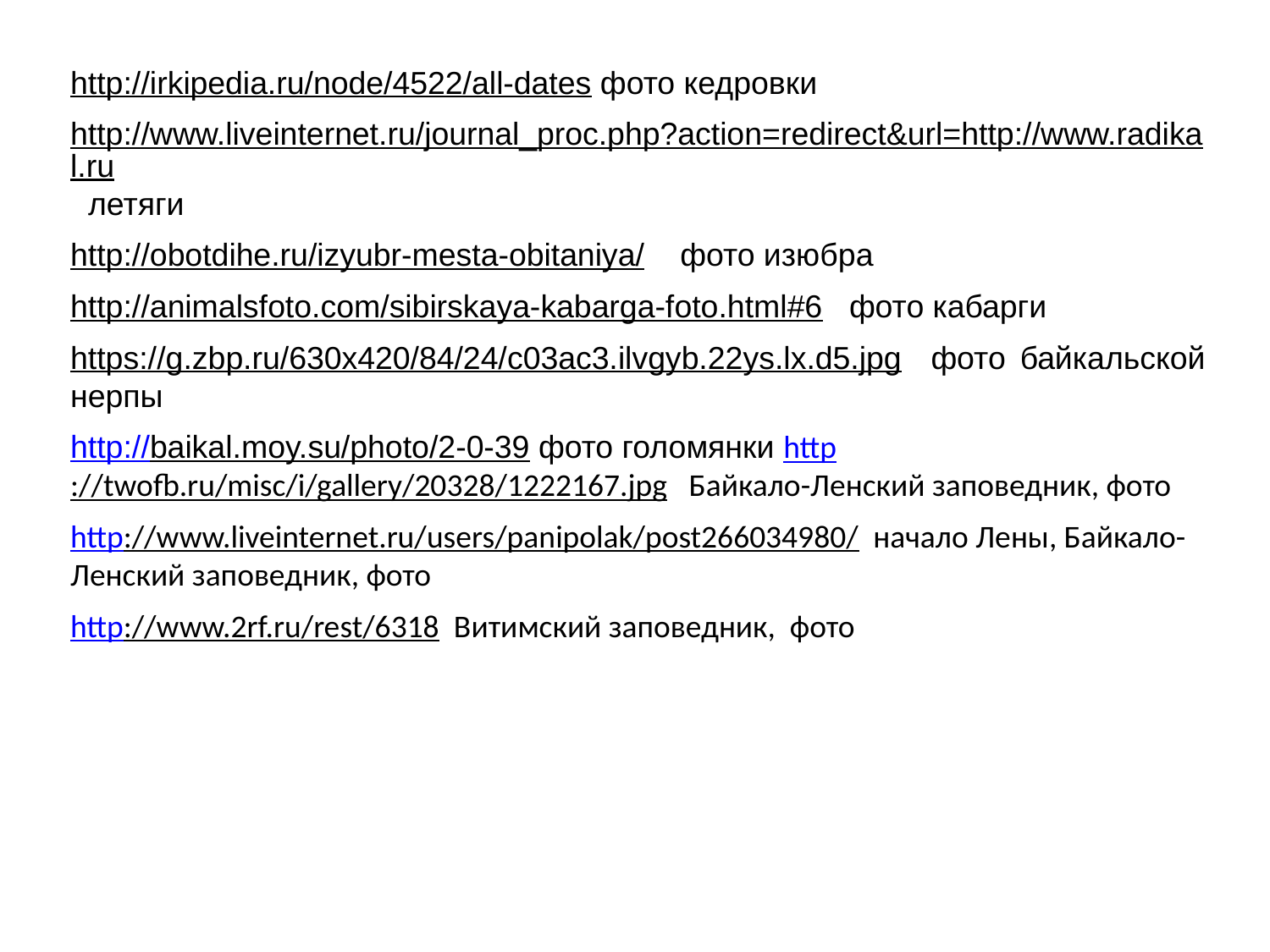

http://irkipedia.ru/node/4522/all-dates фото кедровки
http://www.liveinternet.ru/journal_proc.php?action=redirect&url=http://www.radikal.ru  летяги
http://obotdihe.ru/izyubr-mesta-obitaniya/    фото изюбра
http://animalsfoto.com/sibirskaya-kabarga-foto.html#6   фото кабарги
https://g.zbp.ru/630x420/84/24/c03ac3.ilvgyb.22ys.lx.d5.jpg  фото байкальской нерпы
http://baikal.moy.su/photo/2-0-39 фото голомянки http://twofb.ru/misc/i/gallery/20328/1222167.jpg   Байкало-Ленский заповедник, фото
http://www.liveinternet.ru/users/panipolak/post266034980/  начало Лены, Байкало-Ленский заповедник, фото
http://www.2rf.ru/rest/6318  Витимский заповедник,  фото